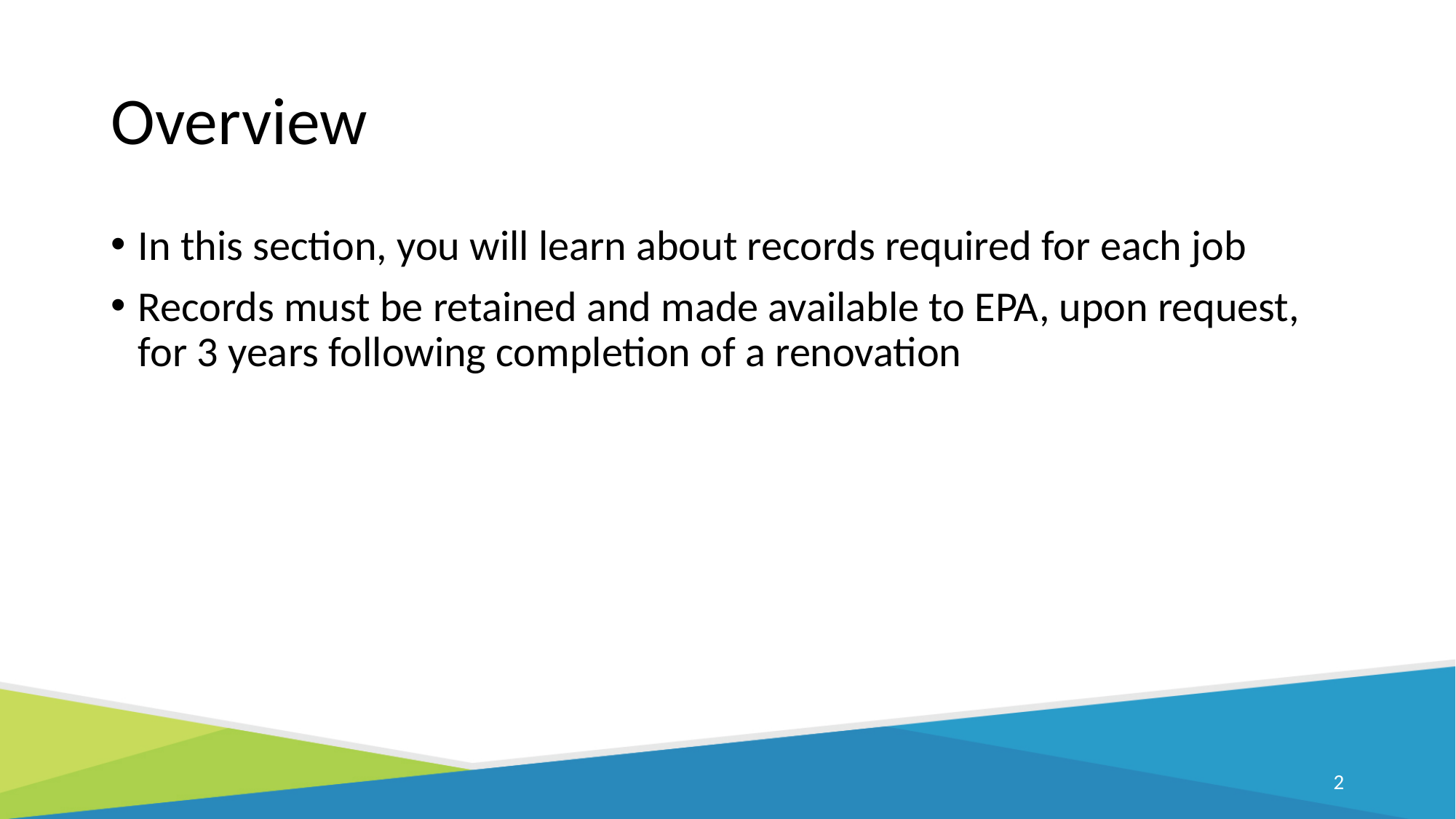

# Overview
In this section, you will learn about records required for each job
Records must be retained and made available to EPA, upon request, for 3 years following completion of a renovation

2